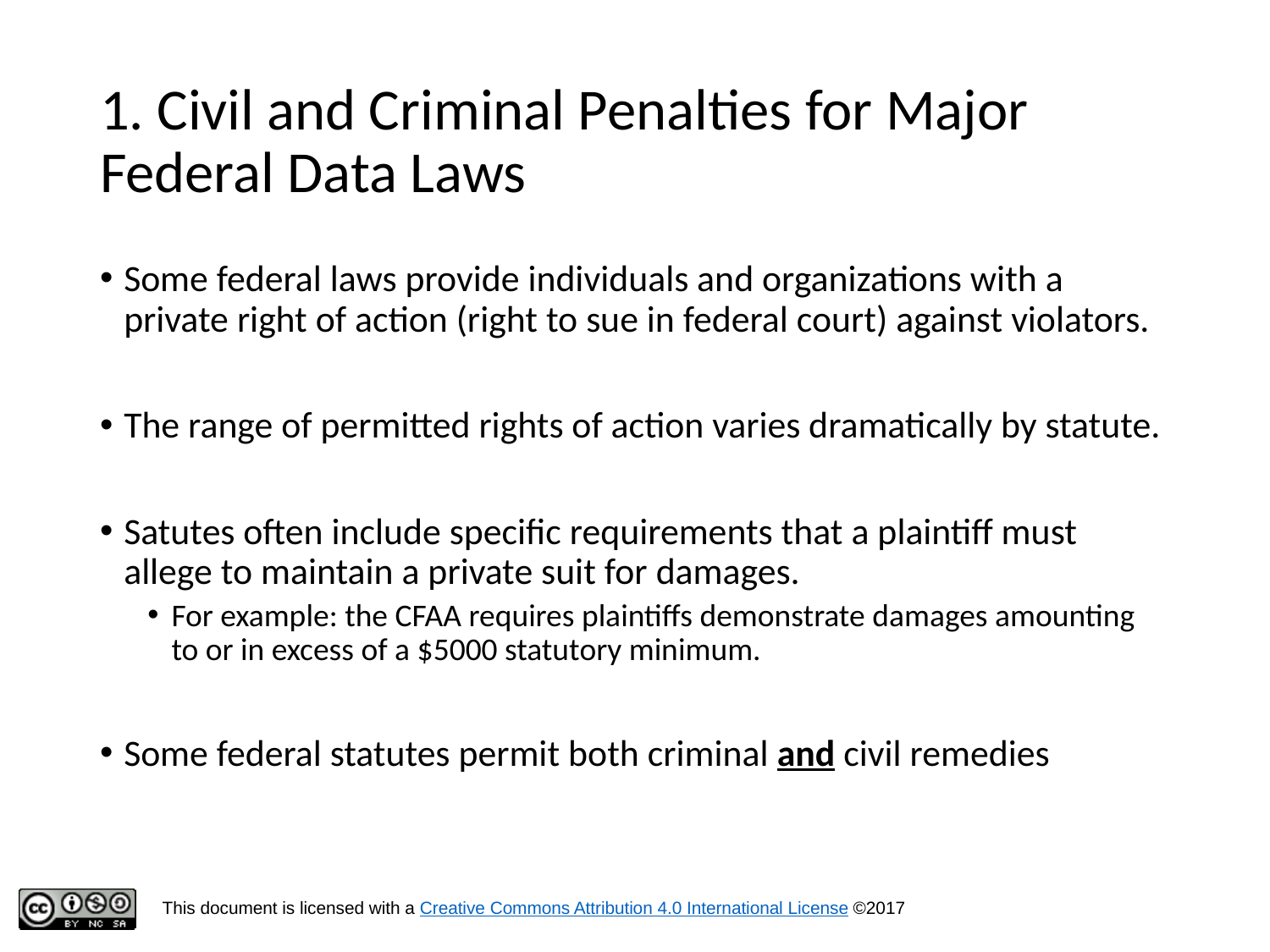

# 1. Civil and Criminal Penalties for Major Federal Data Laws
Some federal laws provide individuals and organizations with a private right of action (right to sue in federal court) against violators.

The range of permitted rights of action varies dramatically by statute.

Satutes often include specific requirements that a plaintiff must allege to maintain a private suit for damages.
For example: the CFAA requires plaintiffs demonstrate damages amounting to or in excess of a $5000 statutory minimum.

Some federal statutes permit both criminal and civil remedies